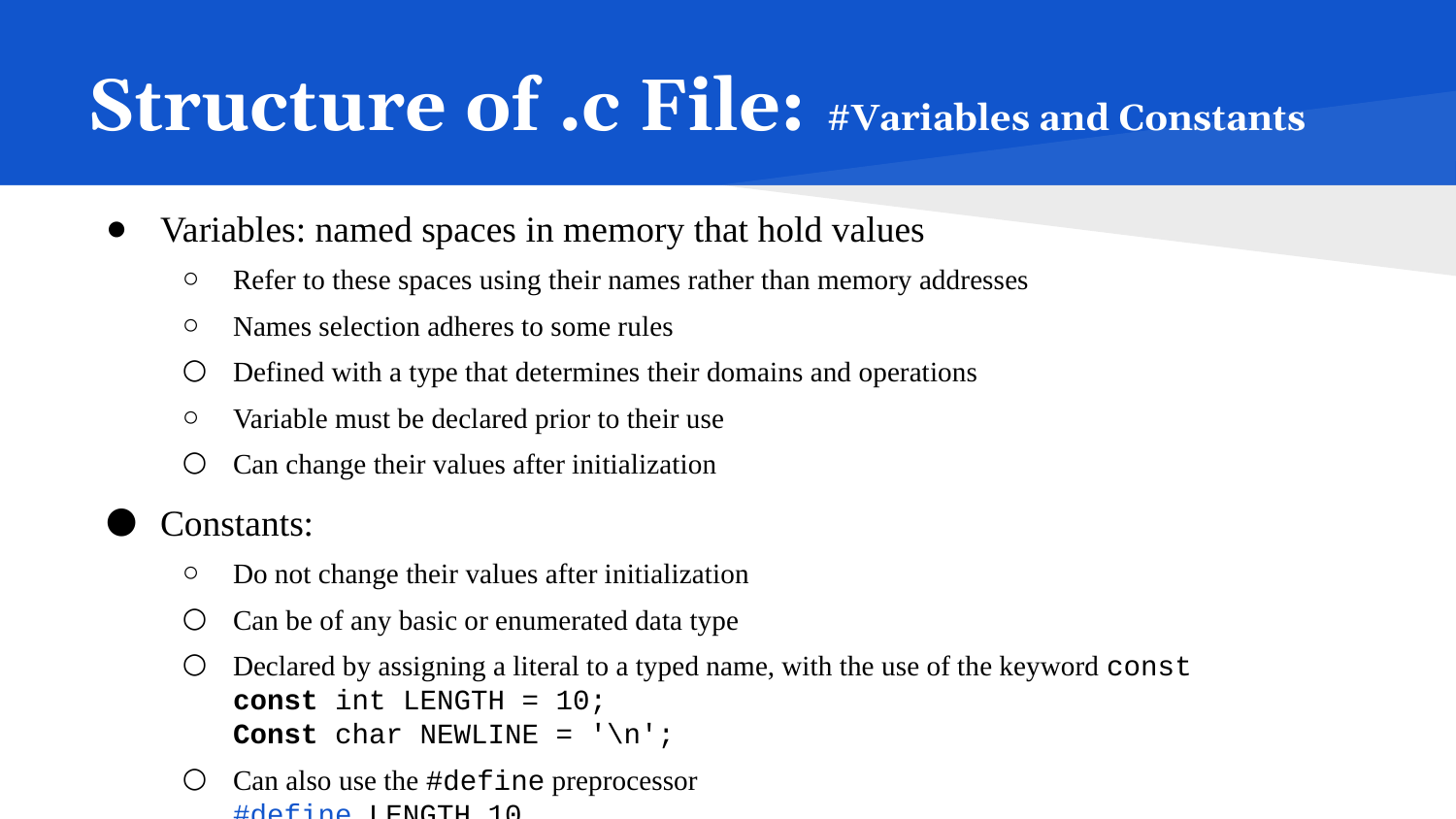

# Structure of .c File: #Variables and Constants
Variables: named spaces in memory that hold values
Refer to these spaces using their names rather than memory addresses
Names selection adheres to some rules
Defined with a type that determines their domains and operations
Variable must be declared prior to their use
Can change their values after initialization
Constants:
Do not change their values after initialization
Can be of any basic or enumerated data type
Declared by assigning a literal to a typed name, with the use of the keyword const
const int LENGTH = 10;
Const char NEWLINE = '\n';
Can also use the #define preprocessor
#define LENGTH 10
#define NEWLINE '\n'